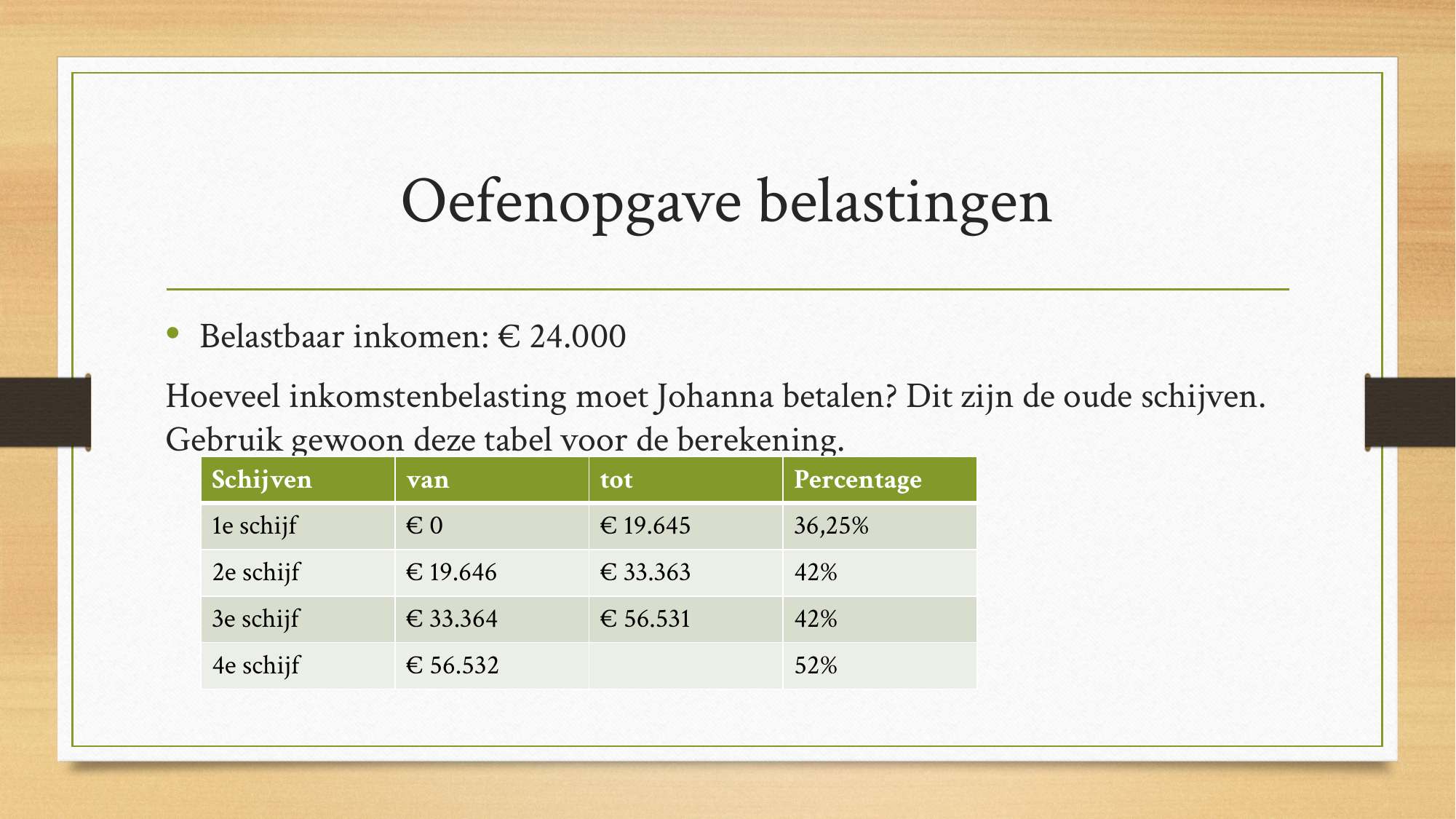

# Oefenopgave belastingen
Belastbaar inkomen: € 24.000
Hoeveel inkomstenbelasting moet Johanna betalen? Dit zijn de oude schijven. Gebruik gewoon deze tabel voor de berekening.

| Schijven | van | tot | Percentage |
| --- | --- | --- | --- |
| 1e schijf | € 0 | € 19.645 | 36,25% |
| 2e schijf | € 19.646 | € 33.363 | 42% |
| 3e schijf | € 33.364 | € 56.531 | 42% |
| 4e schijf | € 56.532 |  | 52% |